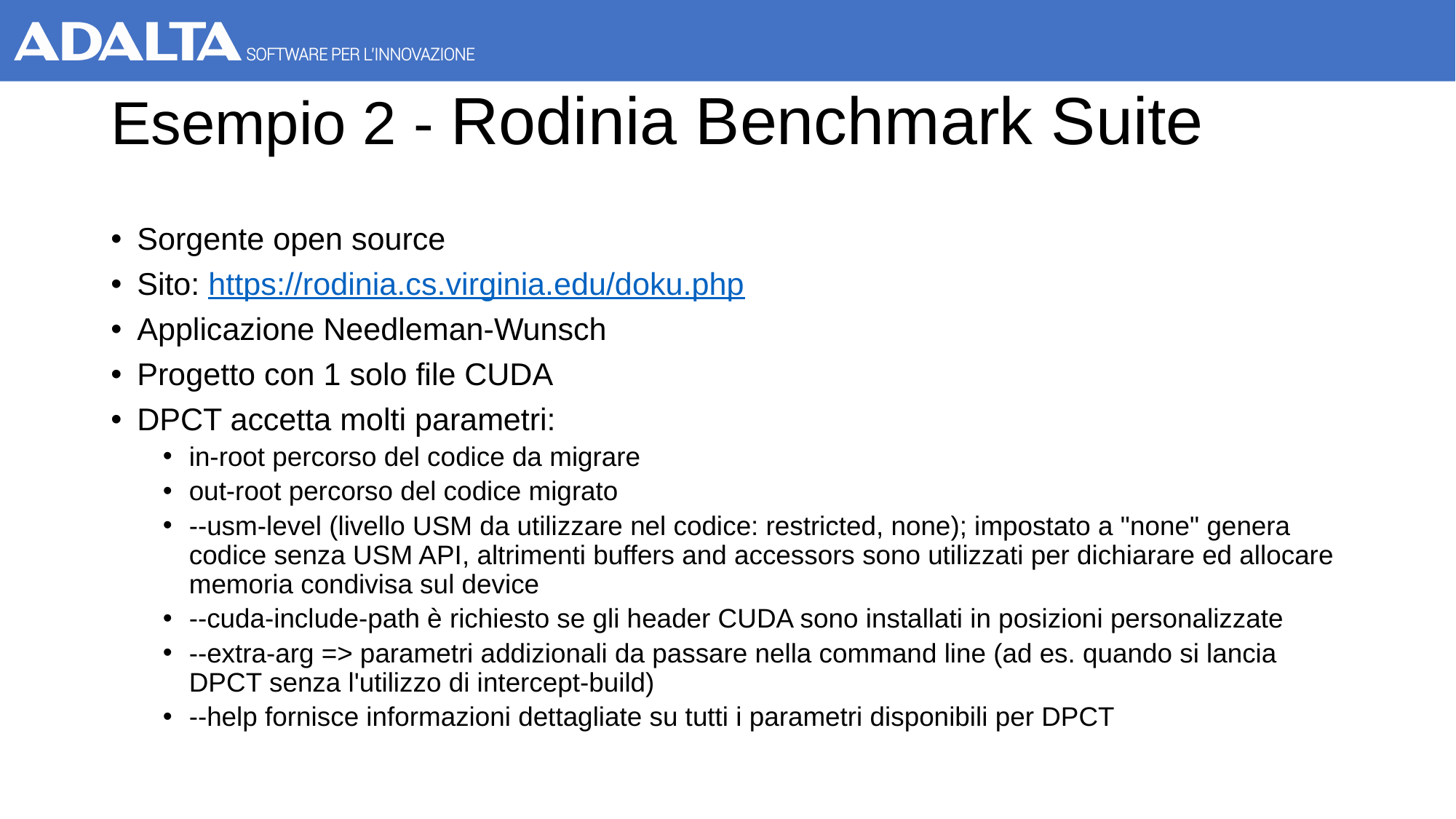

# Esempio 2 - Rodinia Benchmark Suite
Sorgente open source
Sito: https://rodinia.cs.virginia.edu/doku.php
Applicazione Needleman-Wunsch
Progetto con 1 solo file CUDA
DPCT accetta molti parametri:
in-root percorso del codice da migrare
out-root percorso del codice migrato
--usm-level (livello USM da utilizzare nel codice: restricted, none); impostato a "none" genera codice senza USM API, altrimenti buffers and accessors sono utilizzati per dichiarare ed allocare memoria condivisa sul device
--cuda-include-path è richiesto se gli header CUDA sono installati in posizioni personalizzate
--extra-arg => parametri addizionali da passare nella command line (ad es. quando si lancia DPCT senza l'utilizzo di intercept-build)
--help fornisce informazioni dettagliate su tutti i parametri disponibili per DPCT